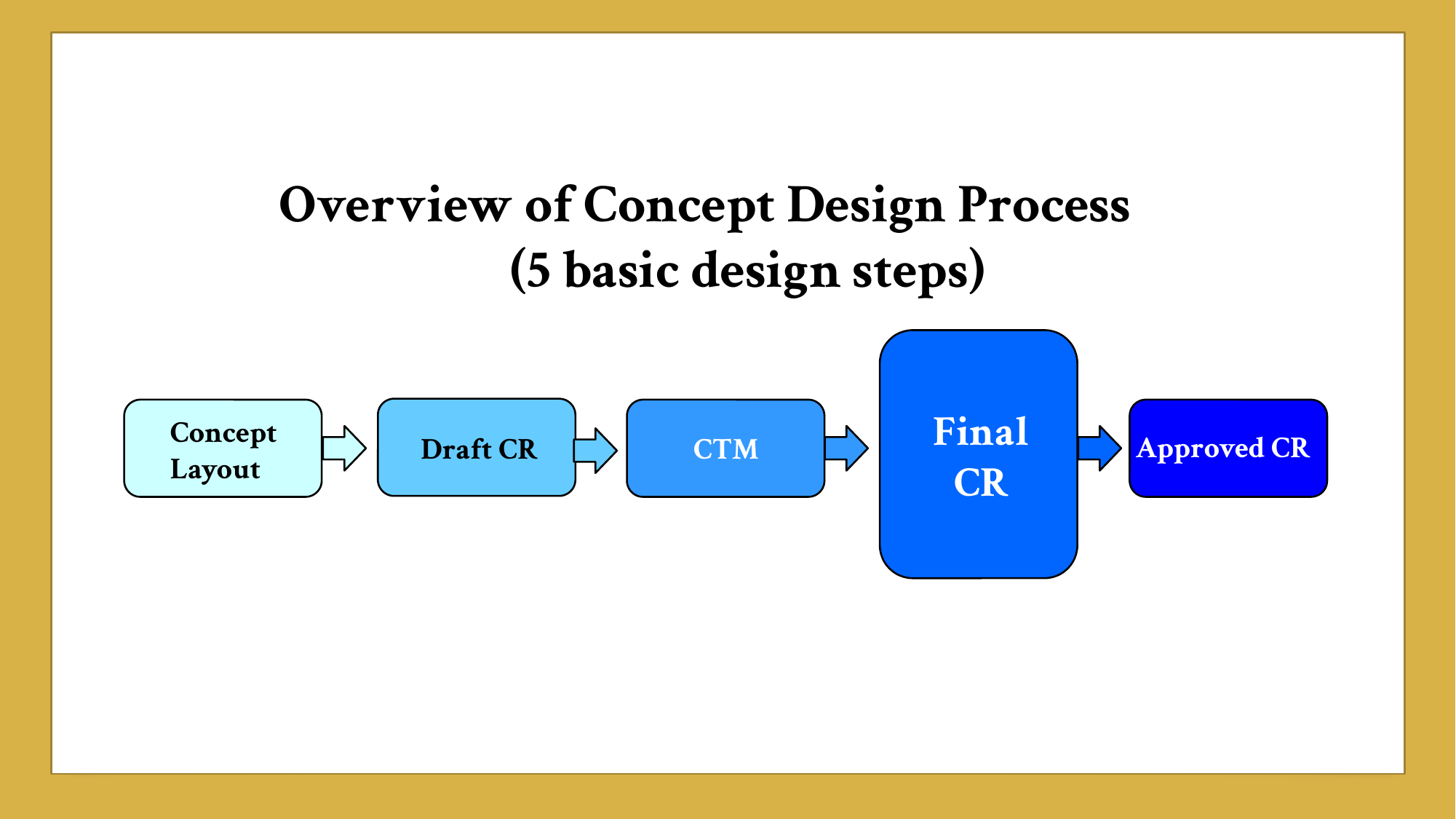

Overview of Concept Design Process
(5 basic design steps)

Final CR

Concept Layout
Approved CR
Draft CR
CTM